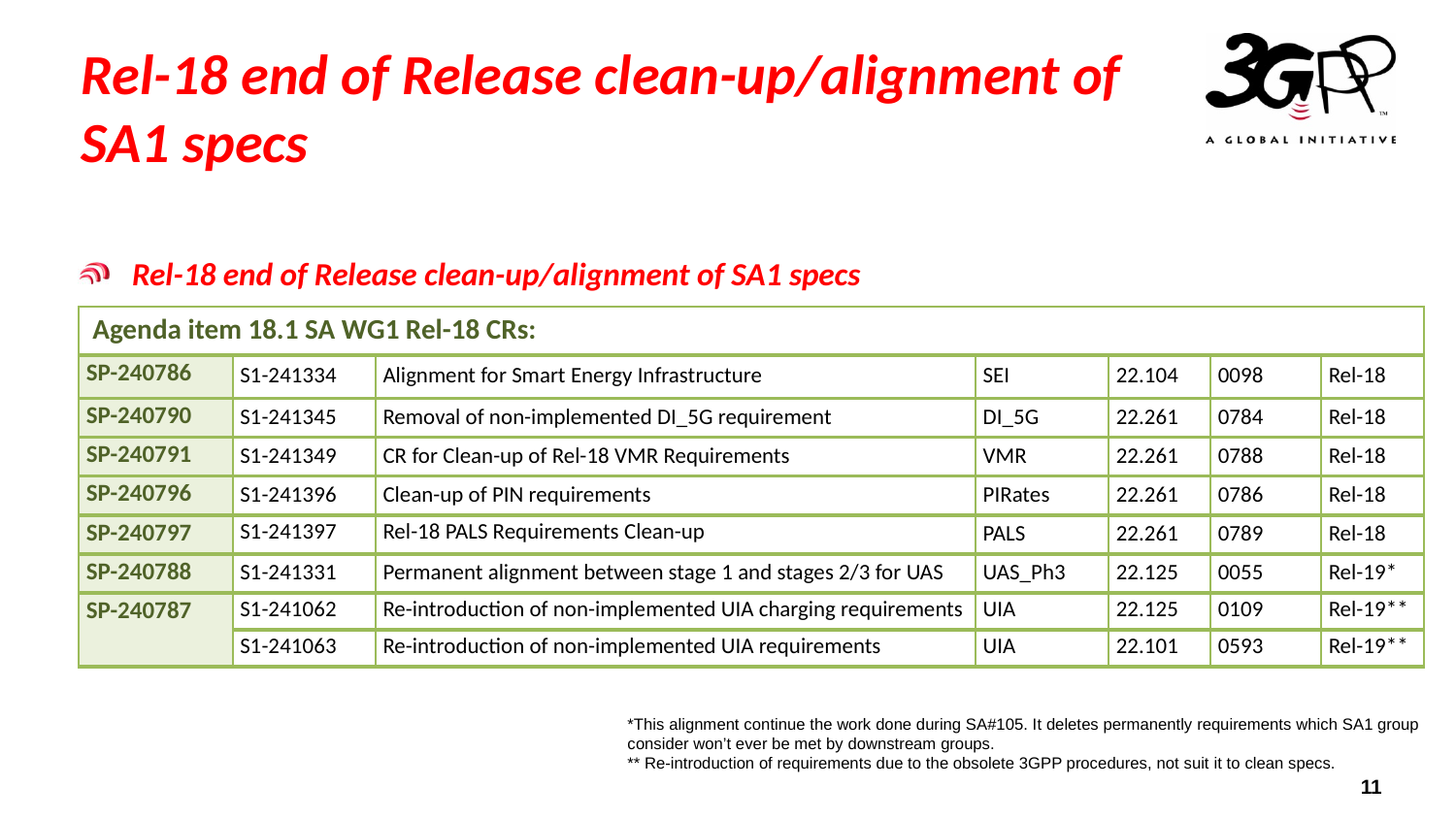

Rel-18 end of Release clean-up/alignment of SA1 specs
Rel-18 end of Release clean-up/alignment of SA1 specs

| Agenda item 18.1 SA WG1 Rel-18 CRs: |  |  |  |  |  |  |
| --- | --- | --- | --- | --- | --- | --- |
| SP-240786 | S1-241334 | Alignment for Smart Energy Infrastructure | SEI | 22.104 | 0098 | Rel-18 |
| SP-240790 | S1-241345 | Removal of non-implemented DI\_5G requirement | DI\_5G | 22.261 | 0784 | Rel-18 |
| SP-240791 | S1-241349 | CR for Clean-up of Rel-18 VMR Requirements | VMR | 22.261 | 0788 | Rel-18 |
| SP-240796 | S1-241396 | Clean-up of PIN requirements | PIRates | 22.261 | 0786 | Rel-18 |
| SP-240797 | S1-241397 | Rel-18 PALS Requirements Clean-up | PALS | 22.261 | 0789 | Rel-18 |
| SP-240788 | S1-241331 | Permanent alignment between stage 1 and stages 2/3 for UAS | UAS\_Ph3 | 22.125 | 0055 | Rel-19\* |
| SP-240787 | S1-241062 | Re-introduction of non-implemented UIA charging requirements | UIA | 22.125 | 0109 | Rel-19\*\* |
|  | S1-241063 | Re-introduction of non-implemented UIA requirements | UIA | 22.101 | 0593 | Rel-19\*\* |
*This alignment continue the work done during SA#105. It deletes permanently requirements which SA1 group consider won’t ever be met by downstream groups.
** Re-introduction of requirements due to the obsolete 3GPP procedures, not suit it to clean specs.